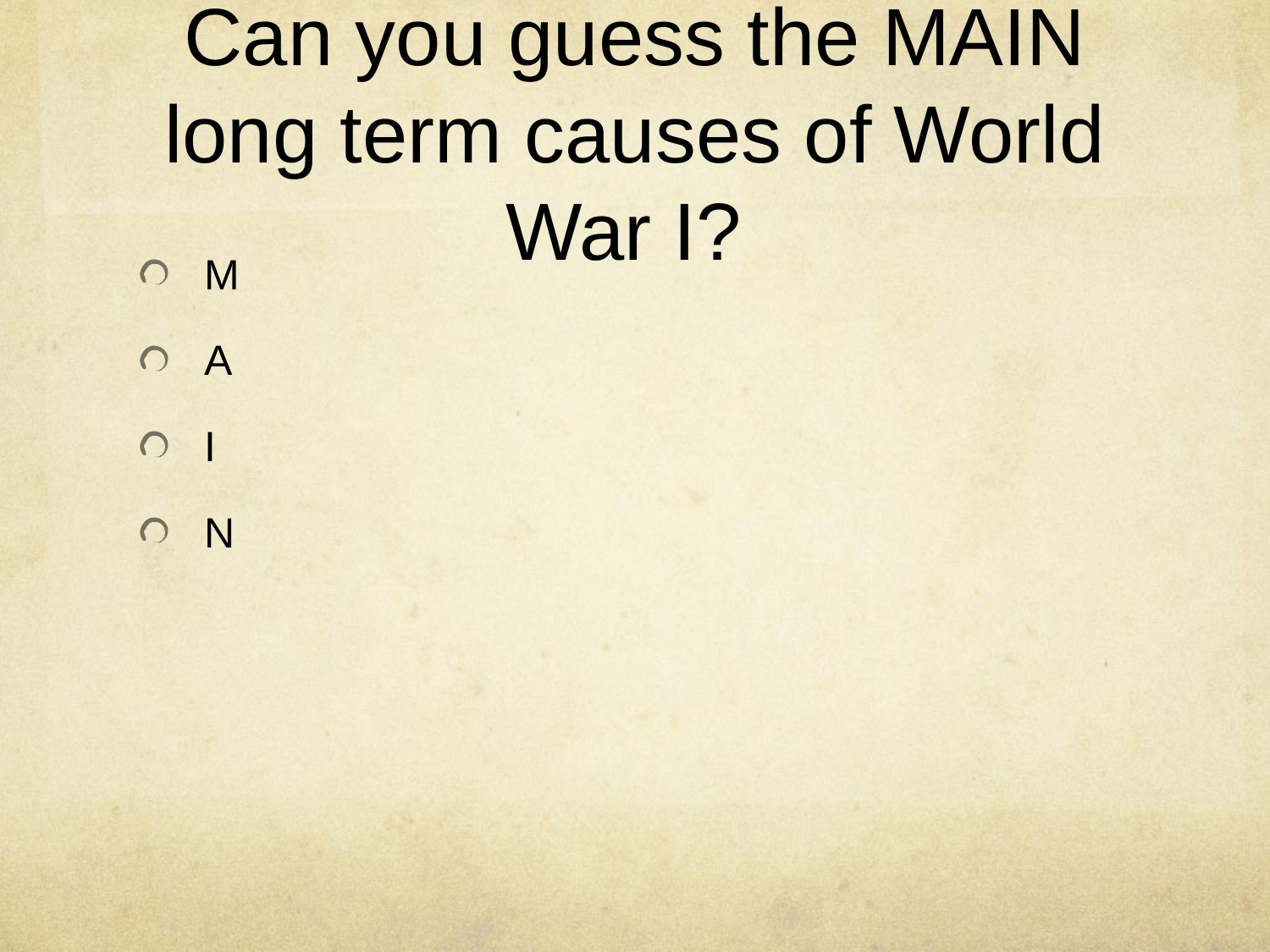

# Can you guess the MAIN long term causes of World War I?
M
A
I
N